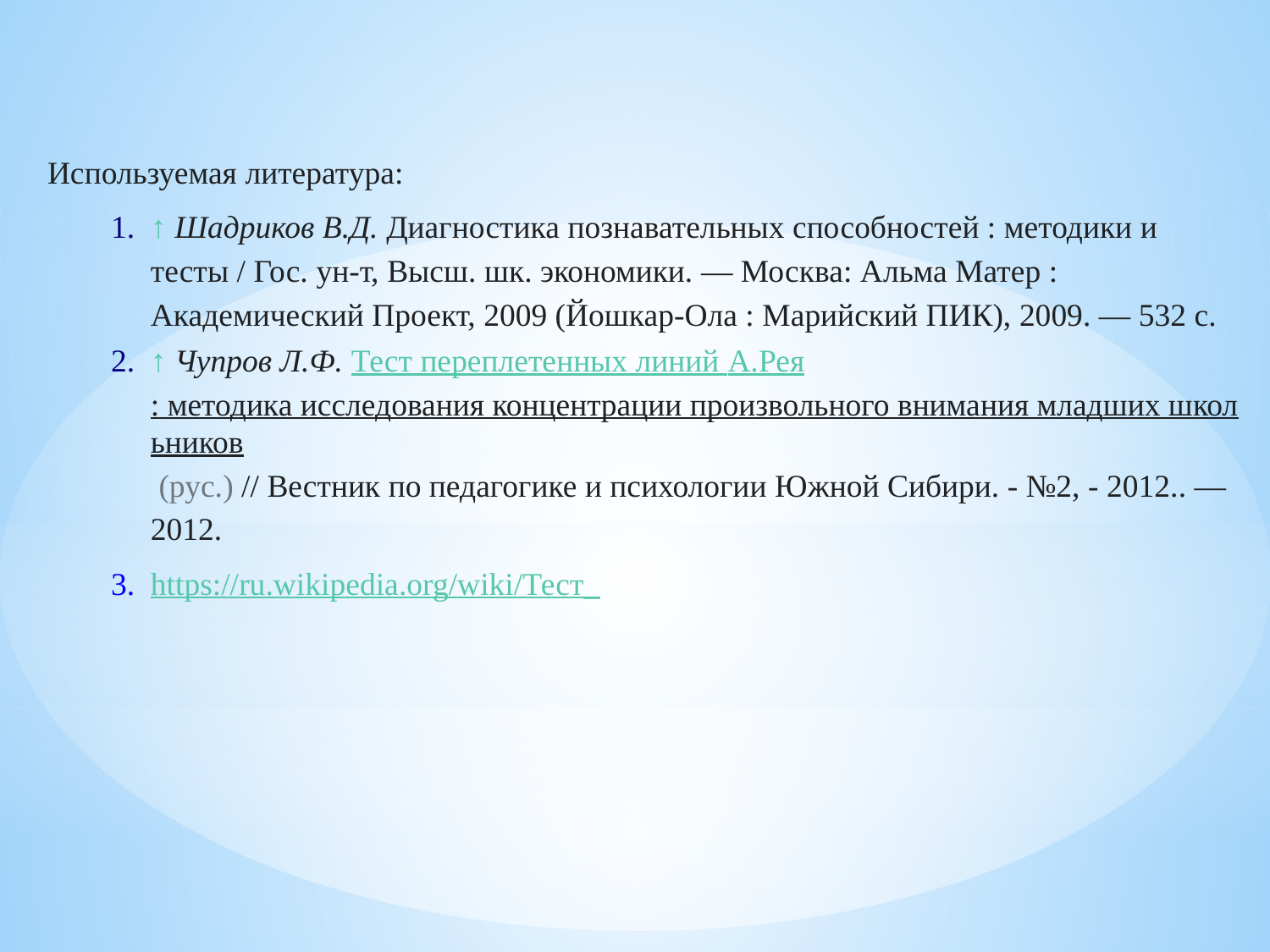

Используемая литература:
↑ Шадриков В.Д. Диагностика познавательных способностей : методики и тесты / Гос. ун-т, Высш. шк. экономики. — Москва: Альма Матер : Академический Проект, 2009 (Йошкар-Ола : Марийский ПИК), 2009. — 532 с.
↑ Чупров Л.Ф. Тест переплетенных линий А.Рея: методика исследования концентрации произвольного внимания младших школьников (рус.) // Вестник по педагогике и психологии Южной Сибири. - №2, - 2012.. — 2012.
https://ru.wikipedia.org/wiki/Тест_